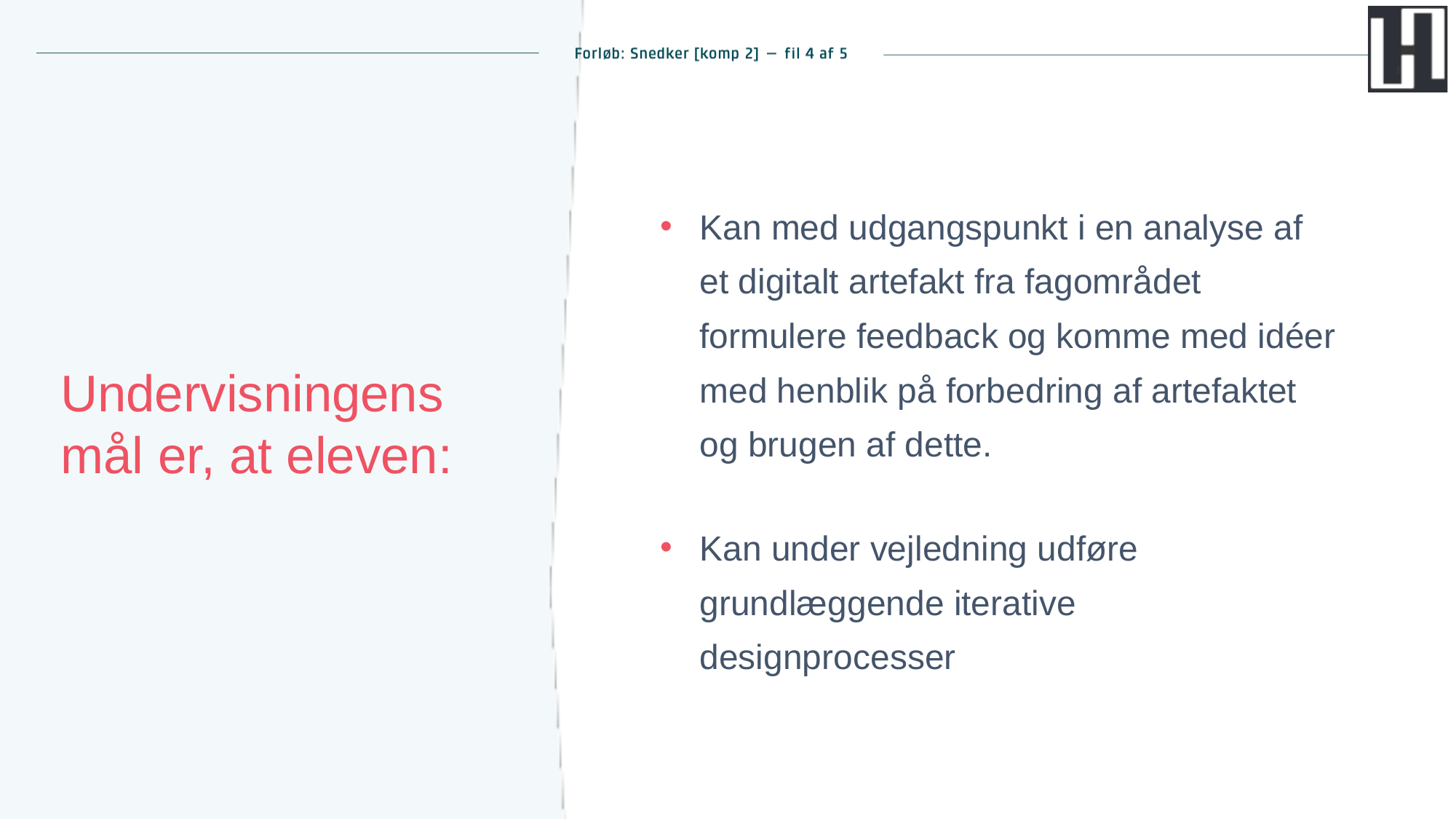

Kan med udgangspunkt i en analyse af et digitalt artefakt fra fagområdet formulere feedback og komme med idéer med henblik på forbedring af artefaktet og brugen af dette.
Kan under vejledning udføre grundlæggende iterative designprocesser
# Undervisningens
mål er, at eleven: